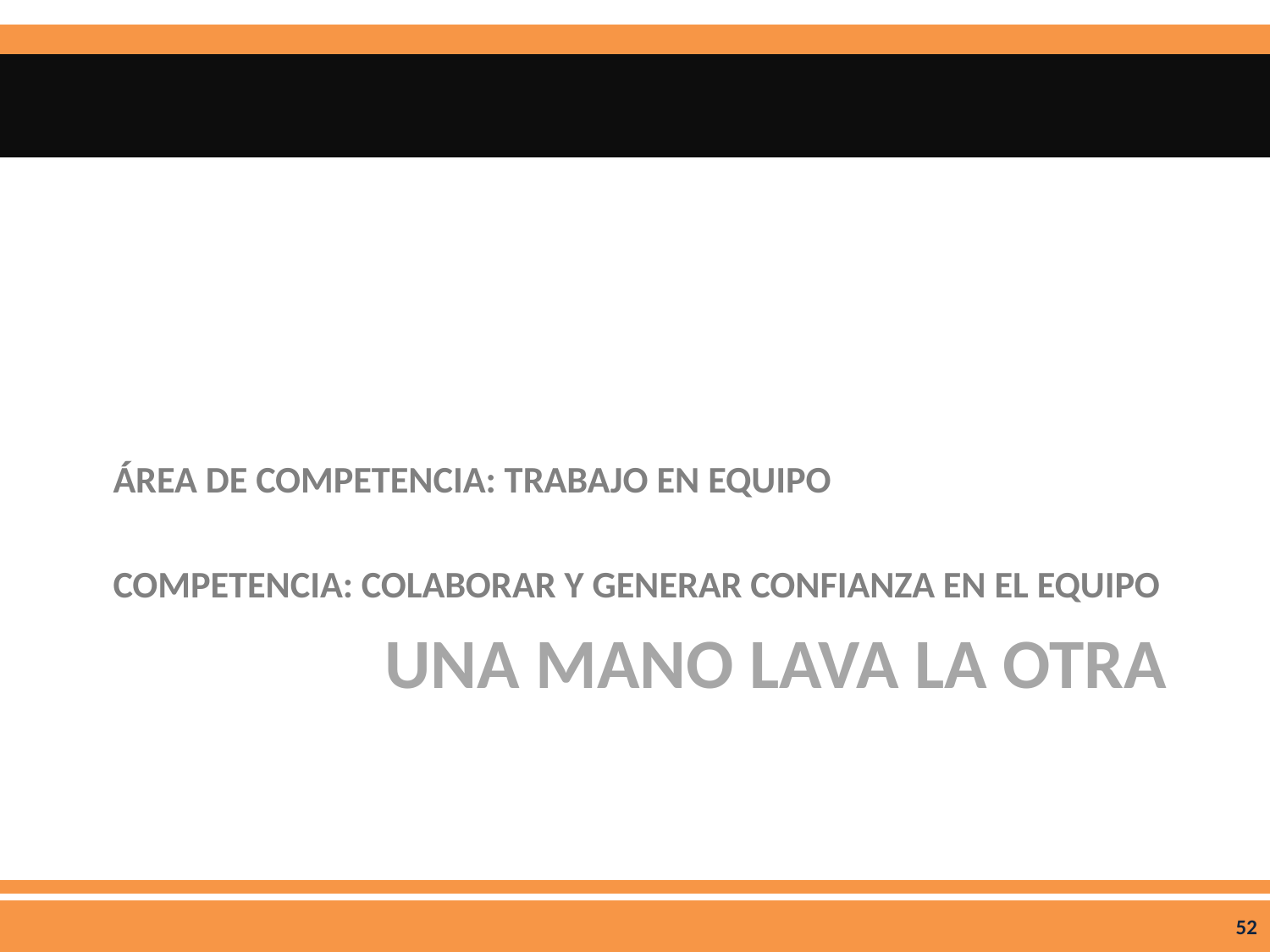

ÁREA DE COMPETENCIA: TRABAJO EN EQUIPO

COMPETENCIA: COLABORAR Y GENERAR CONFIANZA EN EL EQUIPO
# UNA MANO LAVA LA OTRA
52